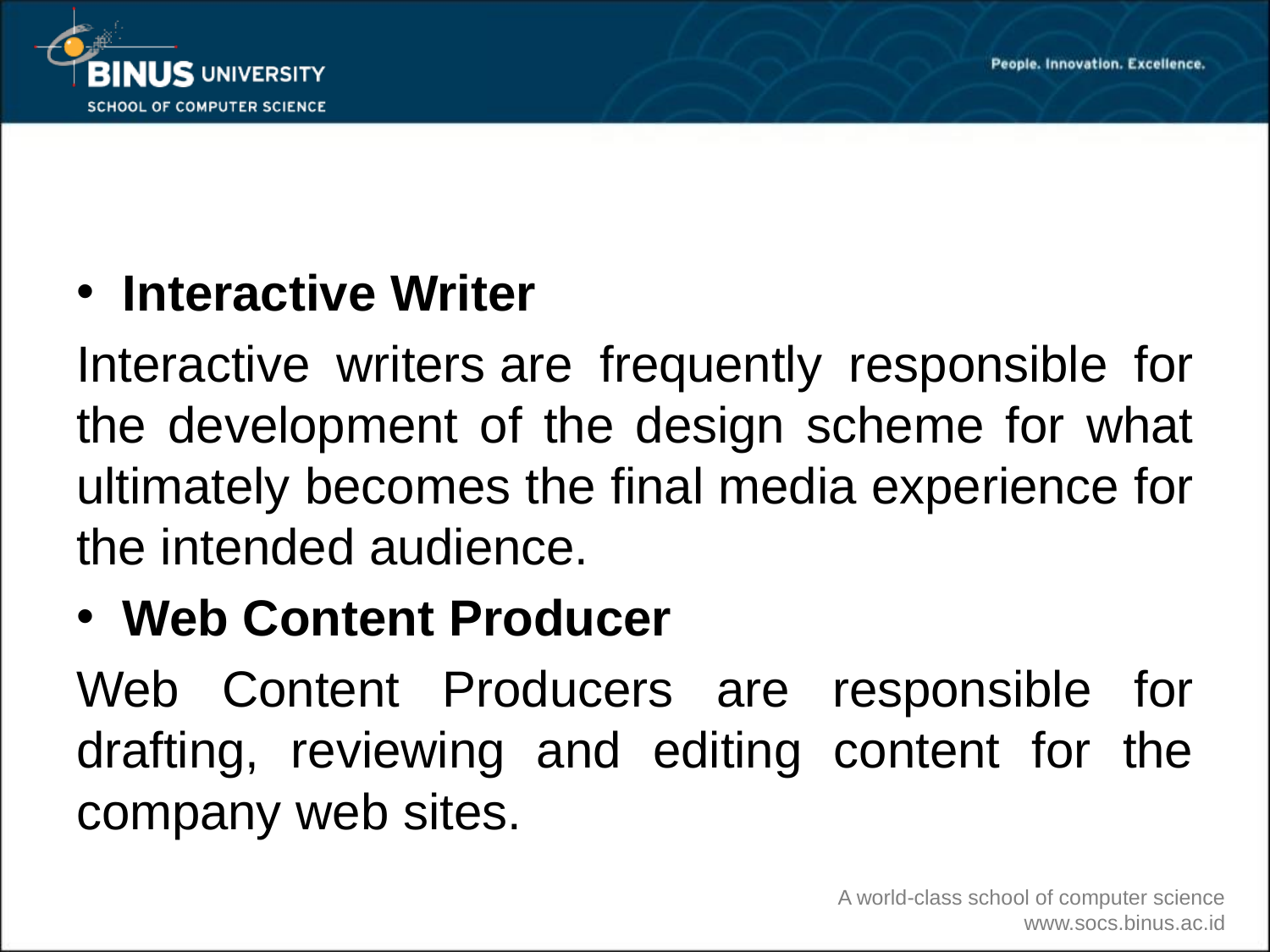

#
Interactive Writer
Interactive writers are frequently responsible for the development of the design scheme for what ultimately becomes the final media experience for the intended audience.
Web Content Producer
Web Content Producers are responsible for drafting, reviewing and editing content for the company web sites.